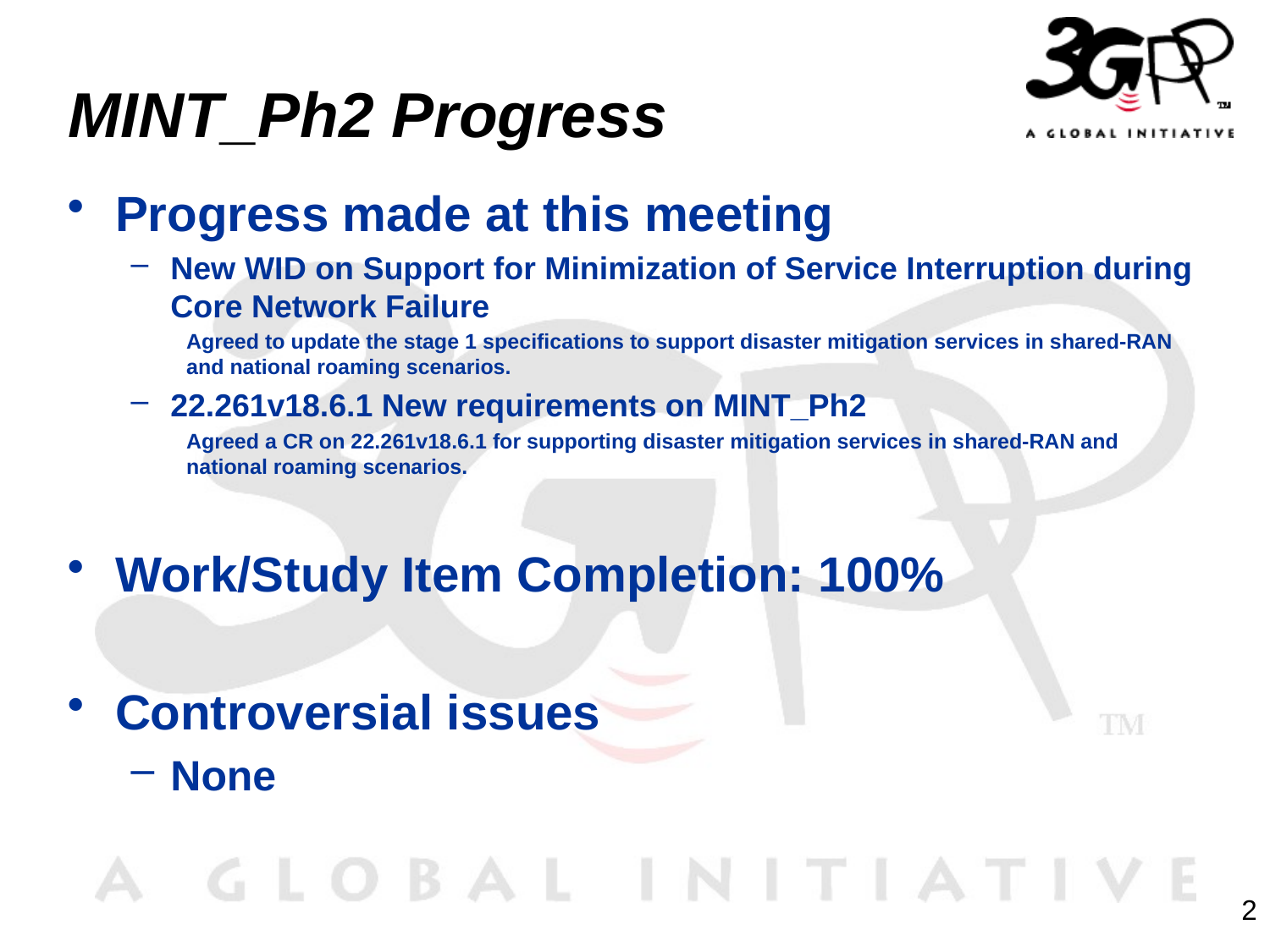

# MINT_Ph2 Progress
Progress made at this meeting
New WID on Support for Minimization of Service Interruption during Core Network Failure
Agreed to update the stage 1 specifications to support disaster mitigation services in shared-RAN and national roaming scenarios.
22.261v18.6.1 New requirements on MINT_Ph2
Agreed a CR on 22.261v18.6.1 for supporting disaster mitigation services in shared-RAN and national roaming scenarios.

Work/Study Item Completion: 100%

Controversial issues
None
2